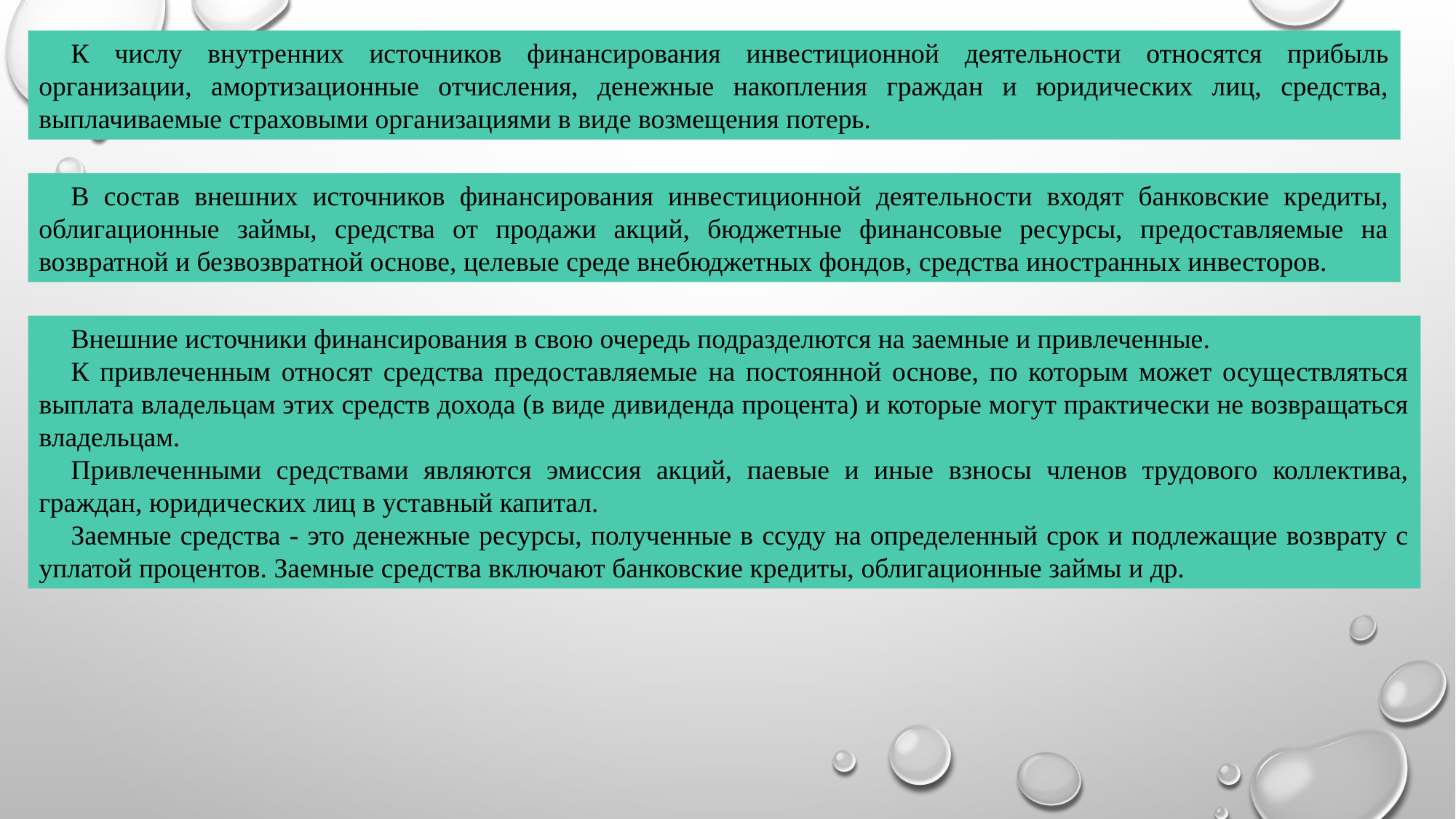

К числу внутренних источников финансирования инвестиционной деятельности относятся прибыль организации, амортизационные отчисления, денежные накопления граждан и юридических лиц, средства, выплачиваемые страховыми организациями в виде возмещения потерь.
В состав внешних источников финансирования инвестиционной деятельности входят банковские кредиты, облигационные займы, средства от продажи акций, бюджетные финансовые ресурсы, предоставляемые на возвратной и безвозвратной основе, целевые среде внебюджетных фондов, средства иностранных инвесторов.
Внешние источники финансирования в свою очередь подразделются на заемные и привлеченные.
К привлеченным относят средства предоставляемые на постоянной основе, по которым может осуществляться выплата владельцам этих средств дохода (в виде дивиденда процента) и которые могут практически не возвращаться владельцам.
Привлеченными средствами являются эмиссия акций, паевые и иные взносы членов трудового коллектива, граждан, юридических лиц в уставный капитал.
Заемные средства - это денежные ресурсы, полученные в ссуду на определенный срок и подлежащие возврату с уплатой процентов. Заемные средства включают банковские кредиты, облигационные займы и др.